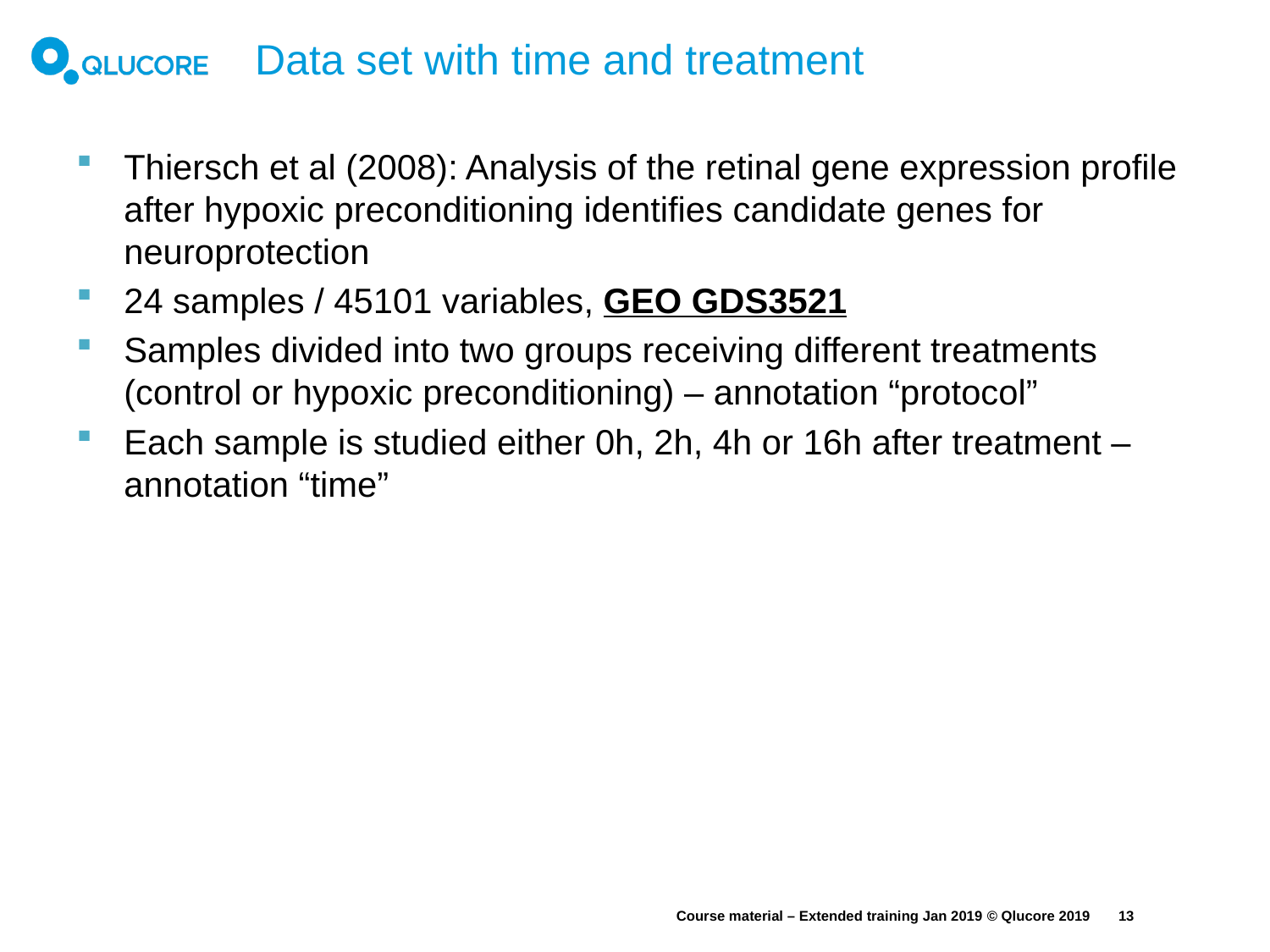

# Data set with time and treatment
Thiersch et al (2008): Analysis of the retinal gene expression profile after hypoxic preconditioning identifies candidate genes for neuroprotection
24 samples / 45101 variables, GEO GDS3521
Samples divided into two groups receiving different treatments (control or hypoxic preconditioning) – annotation “protocol”
Each sample is studied either 0h, 2h, 4h or 16h after treatment – annotation “time”